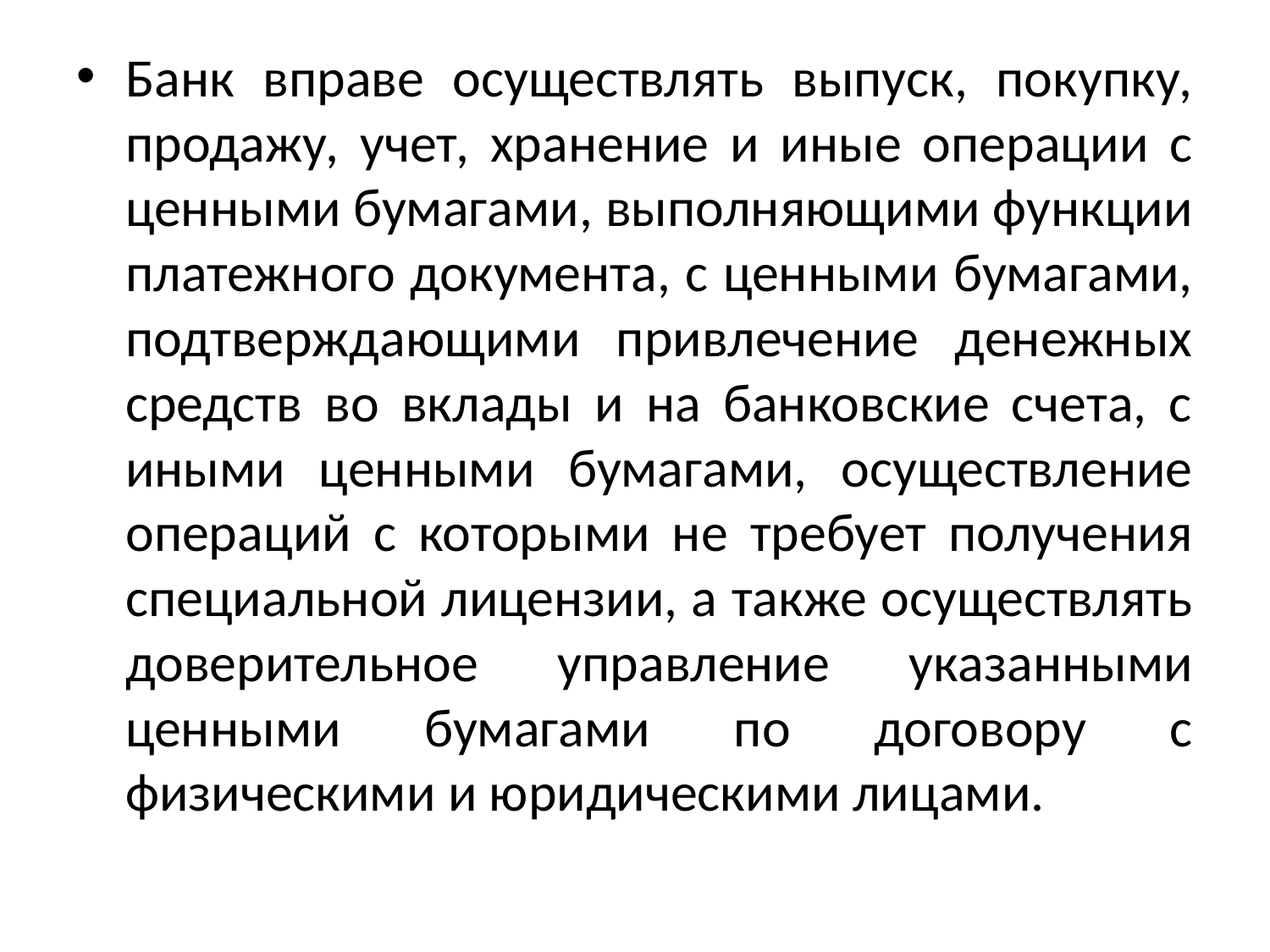

Банк вправе осуществлять выпуск, покупку, продажу, учет, хранение и иные операции с ценными бумагами, выполняющими функции платежного документа, с ценными бумагами, подтверждающими привлечение денежных средств во вклады и на банковские счета, с иными ценными бумагами, осуществление операций с которыми не требует получения специальной лицензии, а также осуществлять доверительное управление указанными ценными бумагами по договору с физическими и юридическими лицами.

#